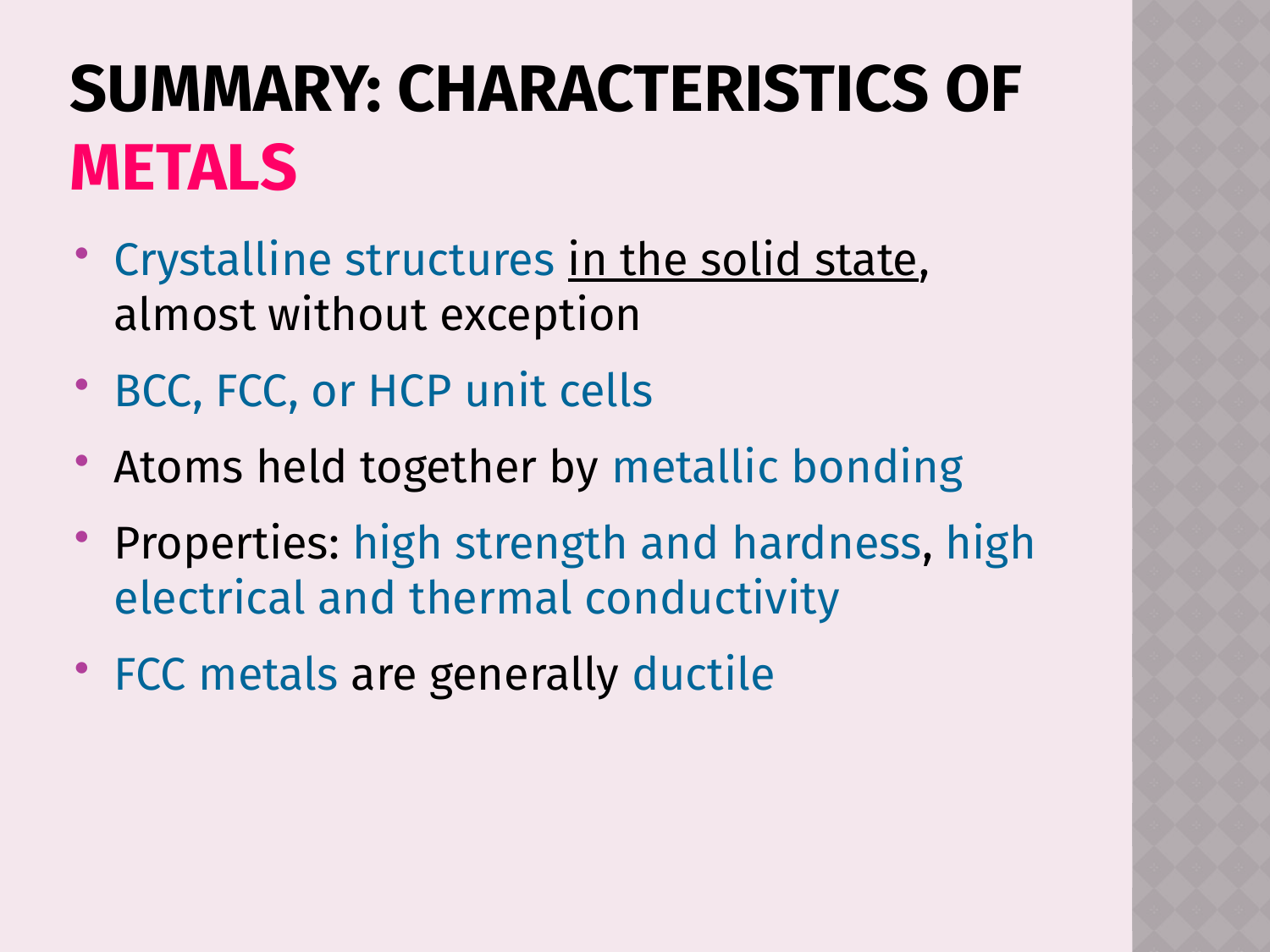

# Summary: Characteristics of Metals
Crystalline structures in the solid state, almost without exception
BCC, FCC, or HCP unit cells
Atoms held together by metallic bonding
Properties: high strength and hardness, high electrical and thermal conductivity
FCC metals are generally ductile